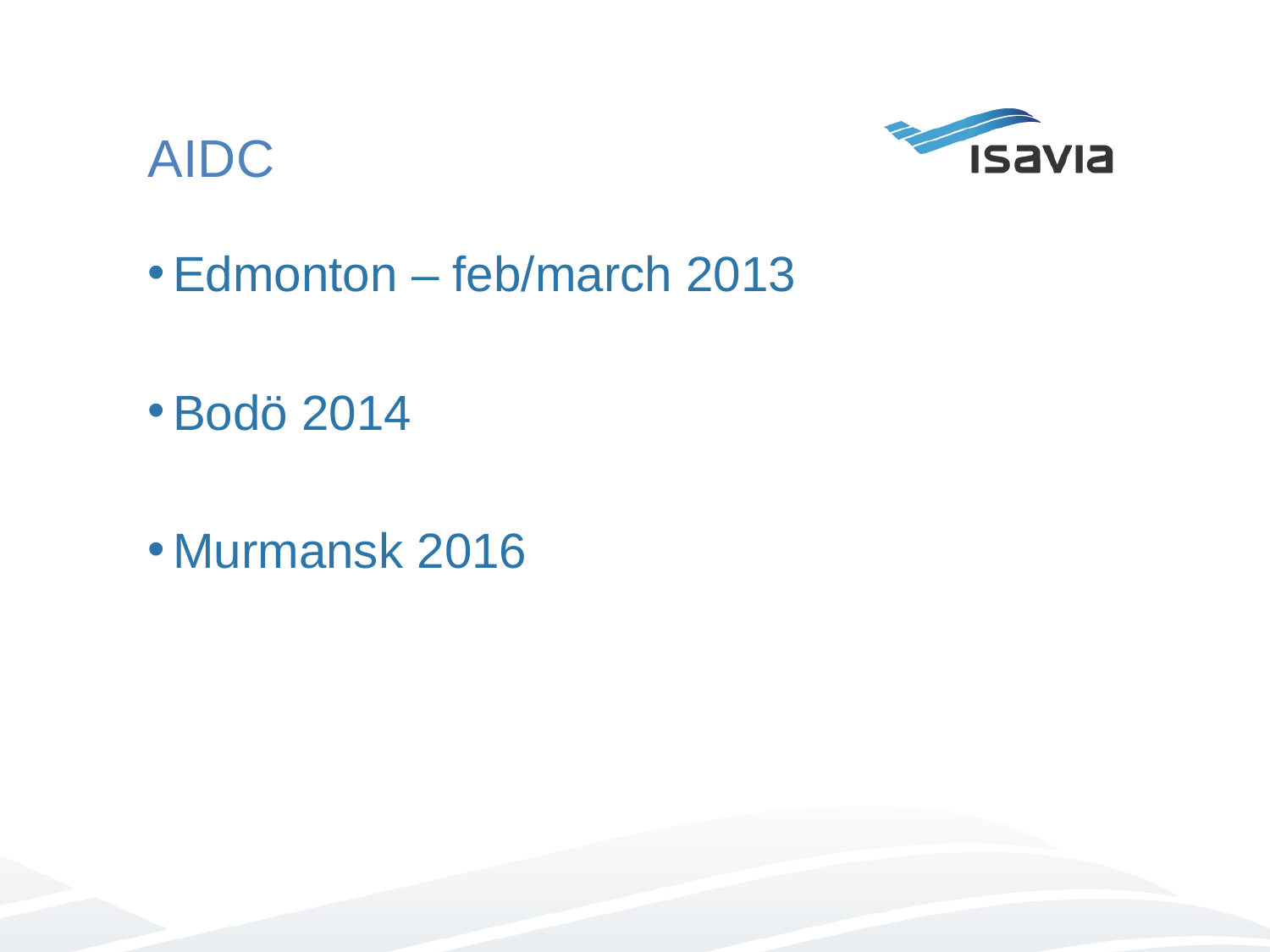

# AIDC
Edmonton – feb/march 2013

Bodö 2014

Murmansk 2016